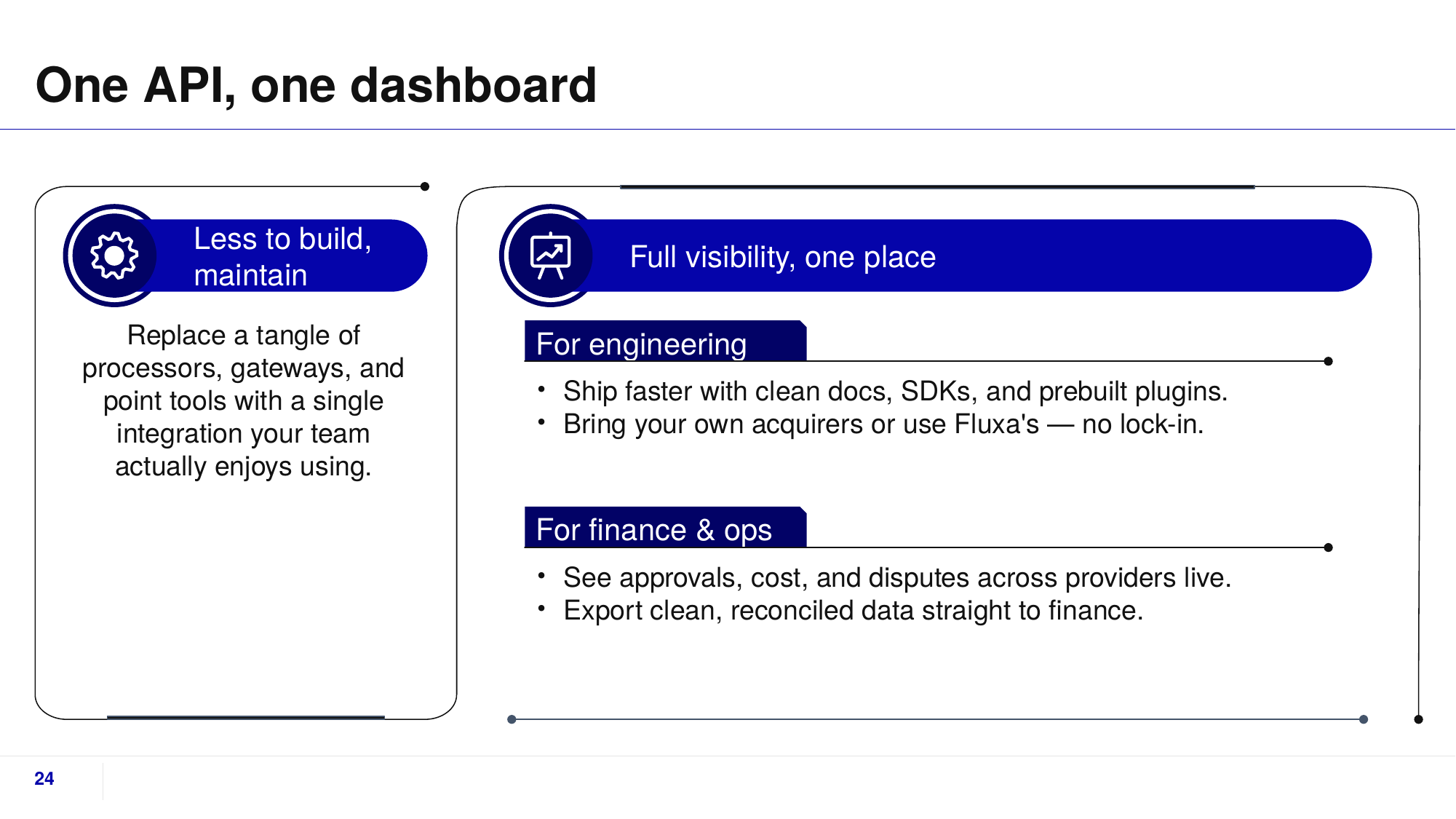

# One API, one dashboard

Less to build, maintain
Full visibility, one place

Replace a tangle of processors, gateways, and point tools with a single integration your team actually enjoys using.
For engineering
Ship faster with clean docs, SDKs, and prebuilt plugins.
Bring your own acquirers or use Fluxa's — no lock-in.

For finance & ops
See approvals, cost, and disputes across providers live.
Export clean, reconciled data straight to finance.

24